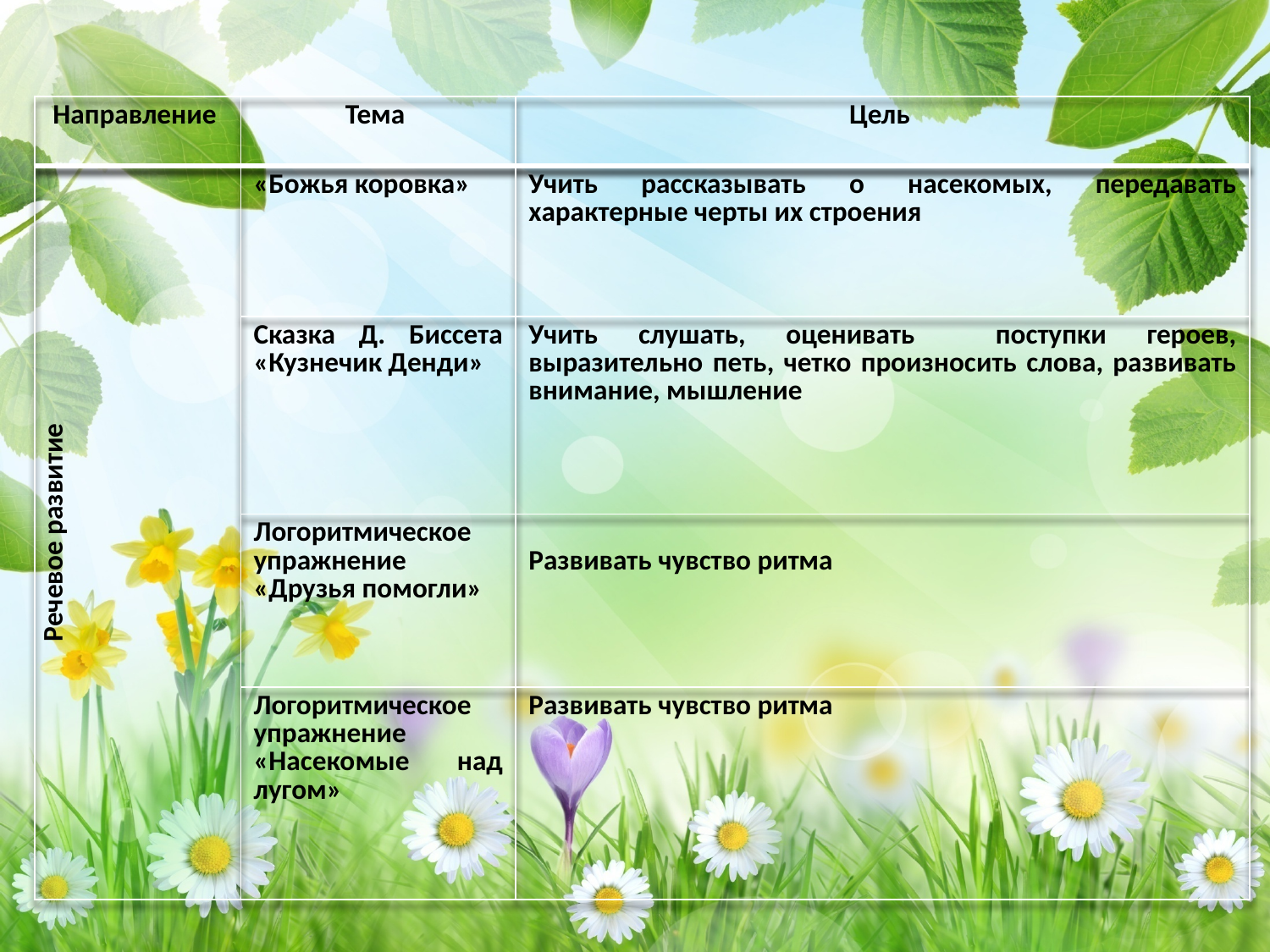

| Направление | Тема | Цель |
| --- | --- | --- |
| Речевое развитие | «Божья коровка» | Учить рассказывать о насекомых, передавать характерные черты их строения |
|  | Сказка Д. Биссета «Кузнечик Денди» | Учить слушать, оценивать поступки героев, выразительно петь, четко произносить слова, развивать внимание, мышление |
|  | Логоритмическое упражнение «Друзья помогли» | Развивать чувство ритма |
|  | Логоритмическое упражнение «Насекомые над лугом» | Развивать чувство ритма |